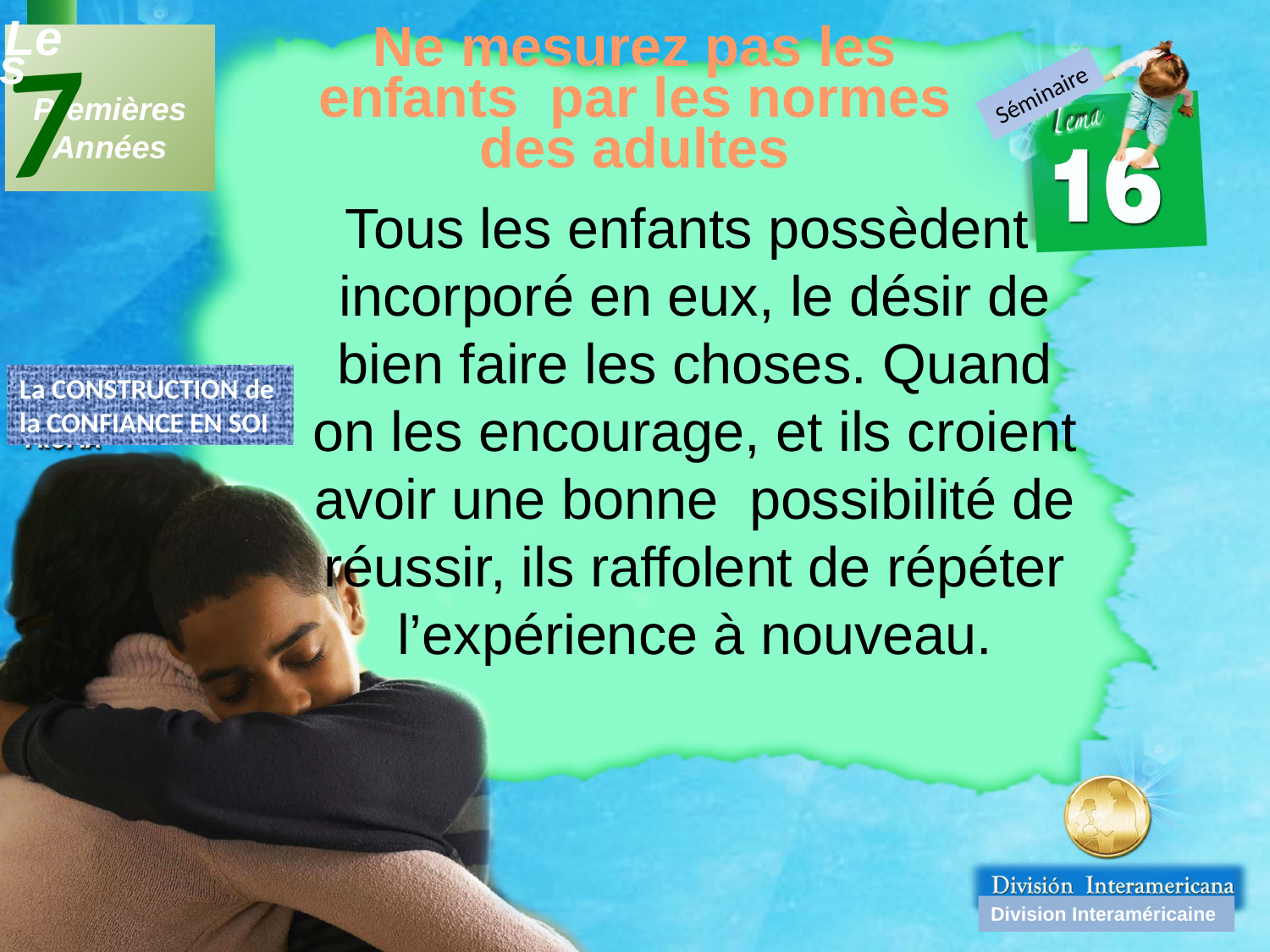

7
Les
         Premières
Années
Ne mesurez pas les enfants  par les normes des adultes
Séminaire
Tous les enfants possèdent  incorporé en eux, le désir de bien faire les choses. Quand on les encourage, et ils croient avoir une bonne  possibilité de réussir, ils raffolent de répéter l’expérience à nouveau.
La CONSTRUCTION de
la CONFIANCE EN SOI
Division Interaméricaine